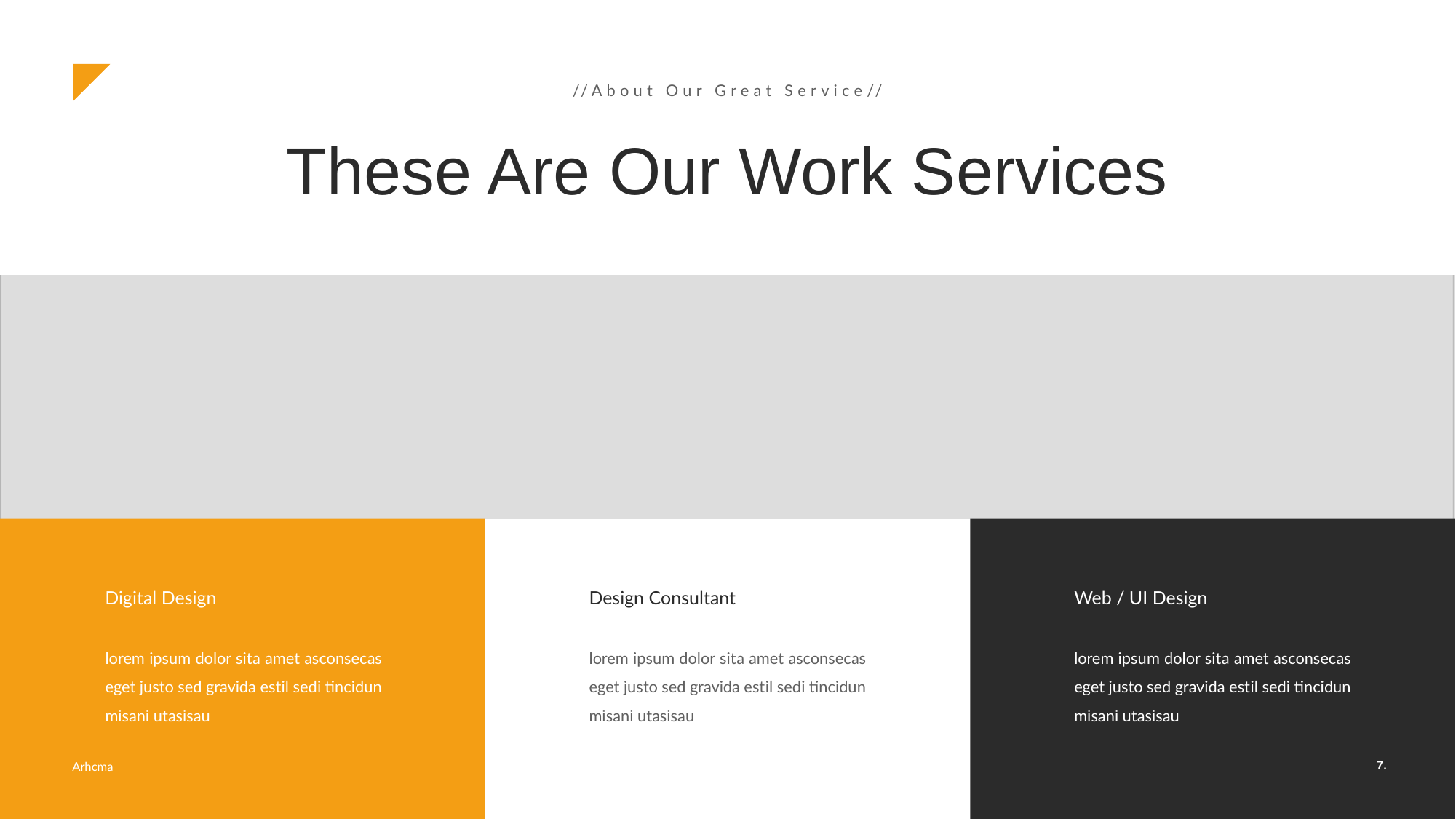

//About Our Great Service//
These Are Our Work Services

Digital Design
lorem ipsum dolor sita amet asconsecas eget justo sed gravida estil sedi tincidun misani utasisau
Design Consultant
lorem ipsum dolor sita amet asconsecas eget justo sed gravida estil sedi tincidun misani utasisau
Web / UI Design
lorem ipsum dolor sita amet asconsecas eget justo sed gravida estil sedi tincidun misani utasisau
7.
Arhcma